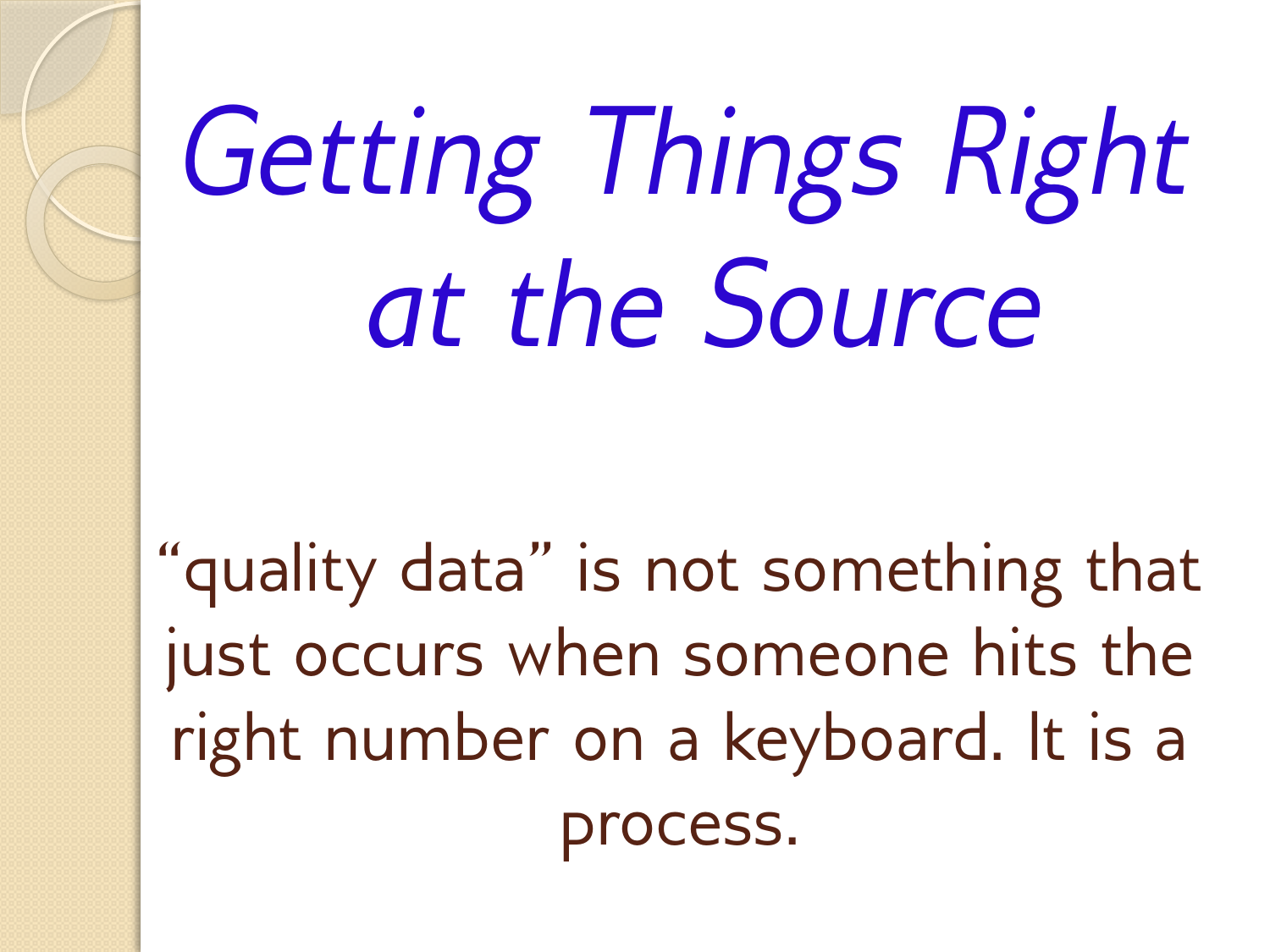

# Getting Things Right at the Source
“quality data” is not something that just occurs when someone hits the right number on a keyboard. It is a process.